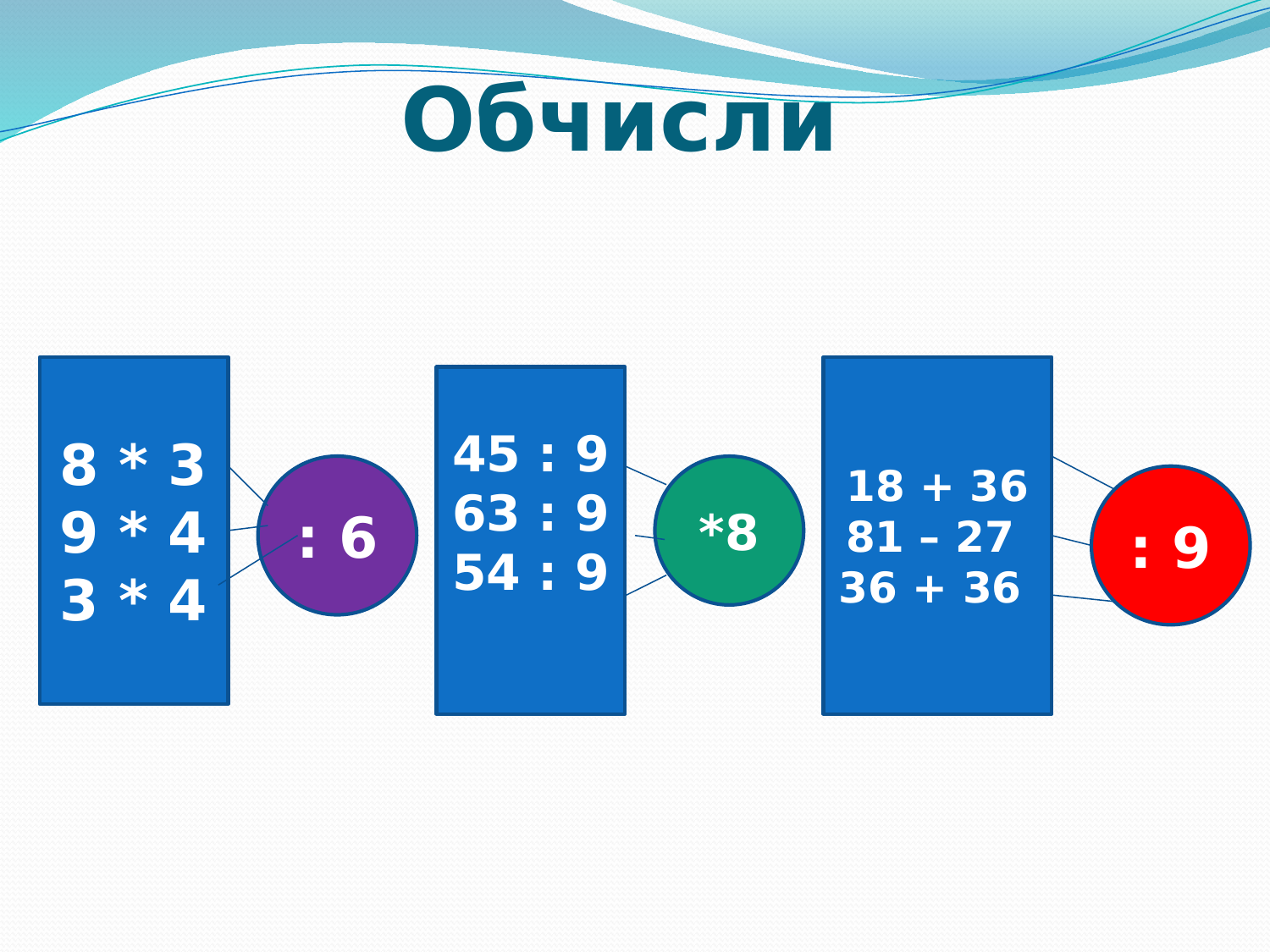

# Обчисли

8 * 3
9 * 4
3 * 4
18 + 36
81 – 27
36 + 36
45 : 9
63 : 9
54 : 9

: 6
*8
: 9